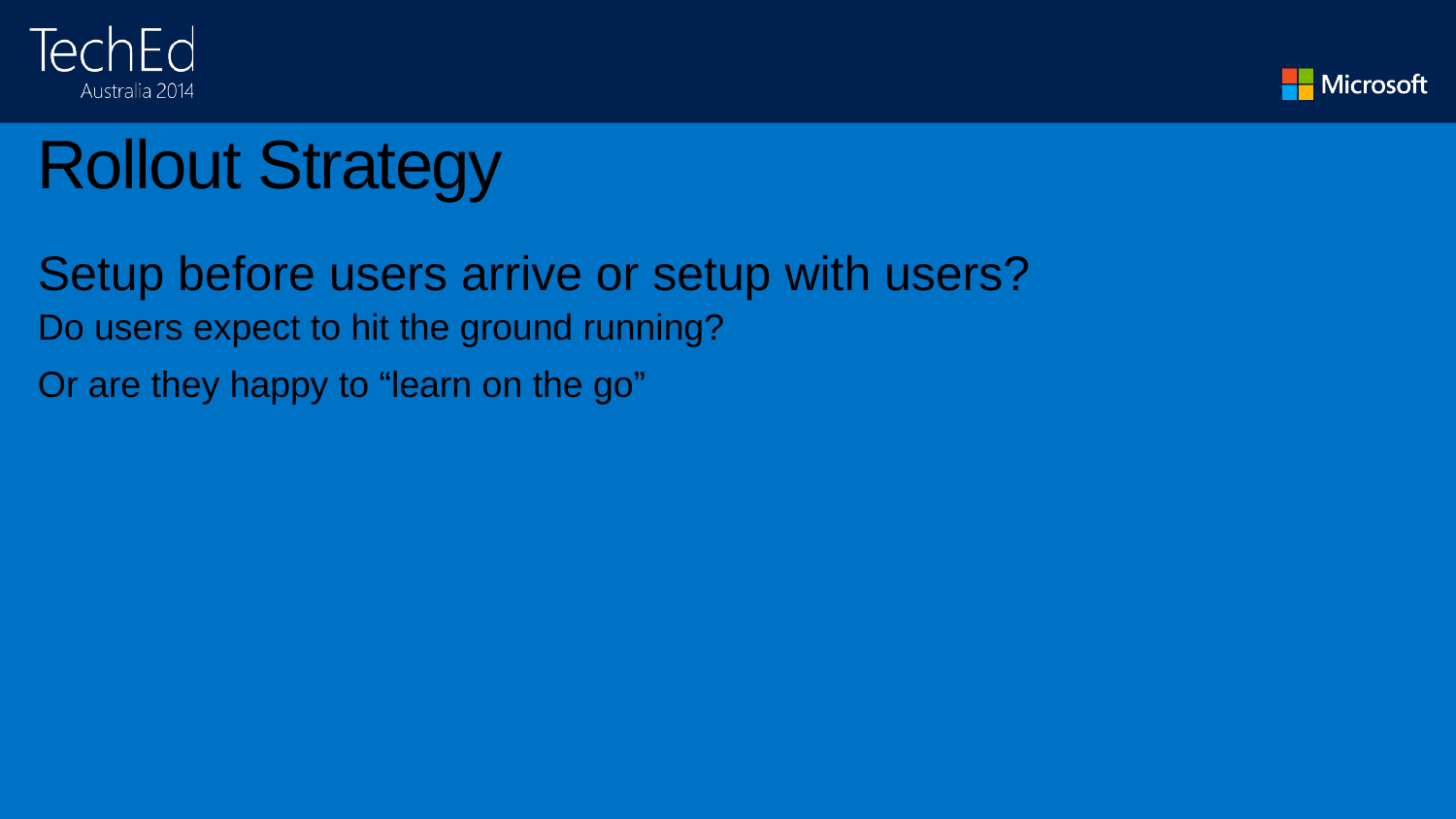

# Rollout Strategy
Setup before users arrive or setup with users?
Do users expect to hit the ground running?
Or are they happy to “learn on the go”